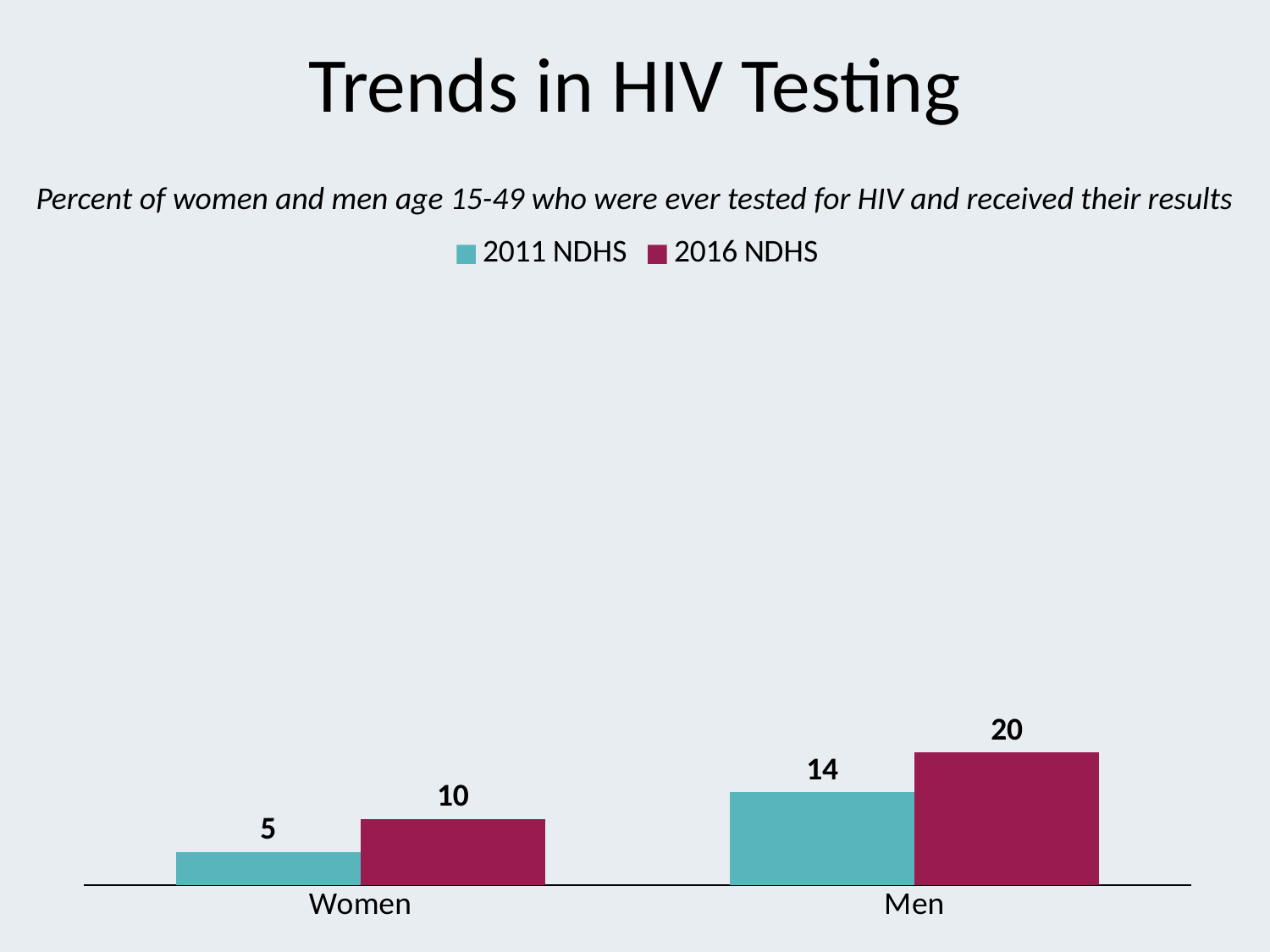

# Trends in HIV Testing
Percent of women and men age 15-49 who were ever tested for HIV and received their results

### Chart

| Category | 2011 NDHS | 2016 NDHS |
|---|---|---|
| Women | 5.0 | 10.0 |
| Men | 14.0 | 20.0 |